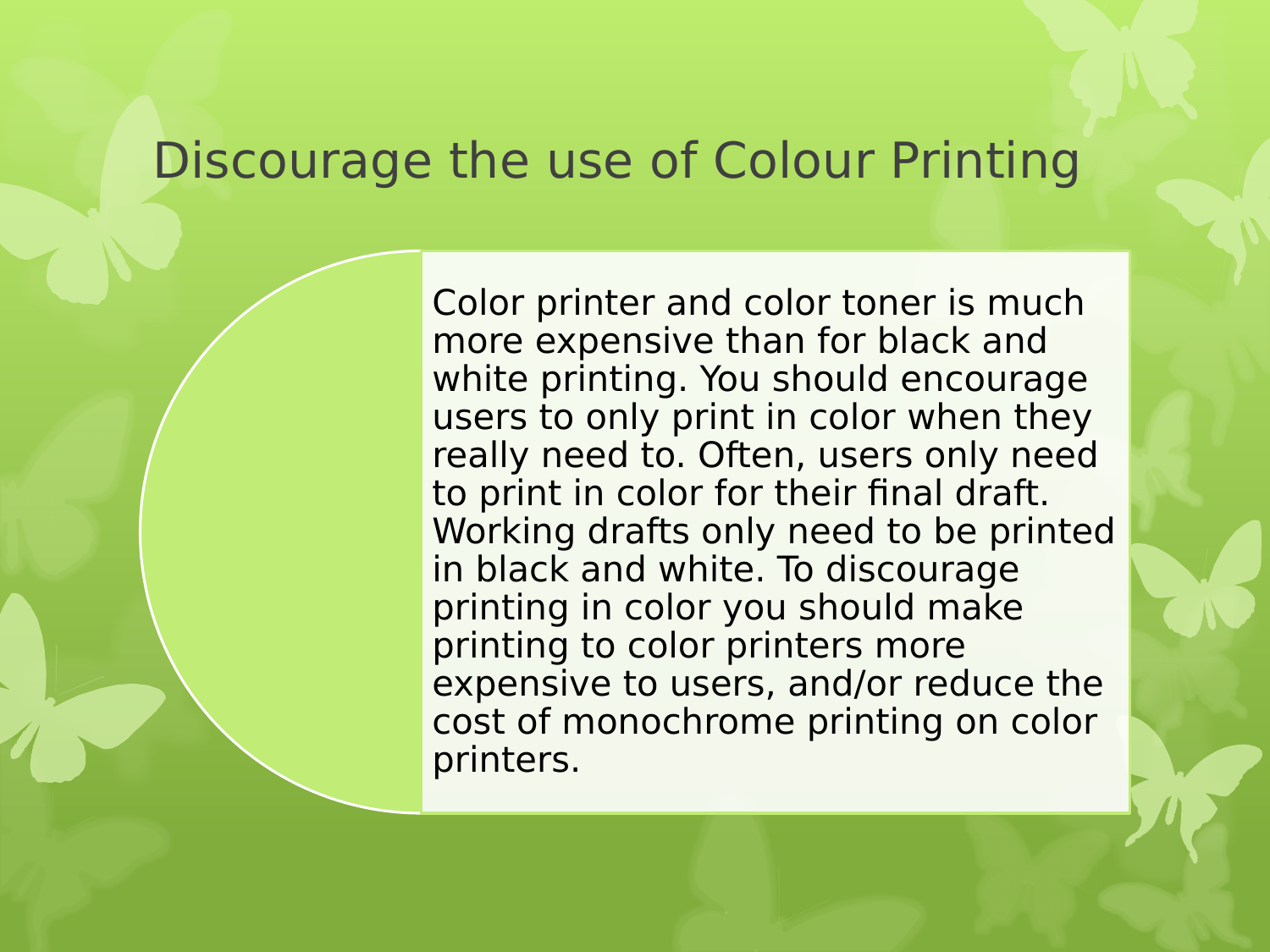

# Discourage the use of Colour Printing
Color printer and color toner is much more expensive than for black and white printing. You should encourage users to only print in color when they really need to. Often, users only need to print in color for their final draft. Working drafts only need to be printed in black and white. To discourage printing in color you should make printing to color printers more expensive to users, and/or reduce the cost of monochrome printing on color printers.